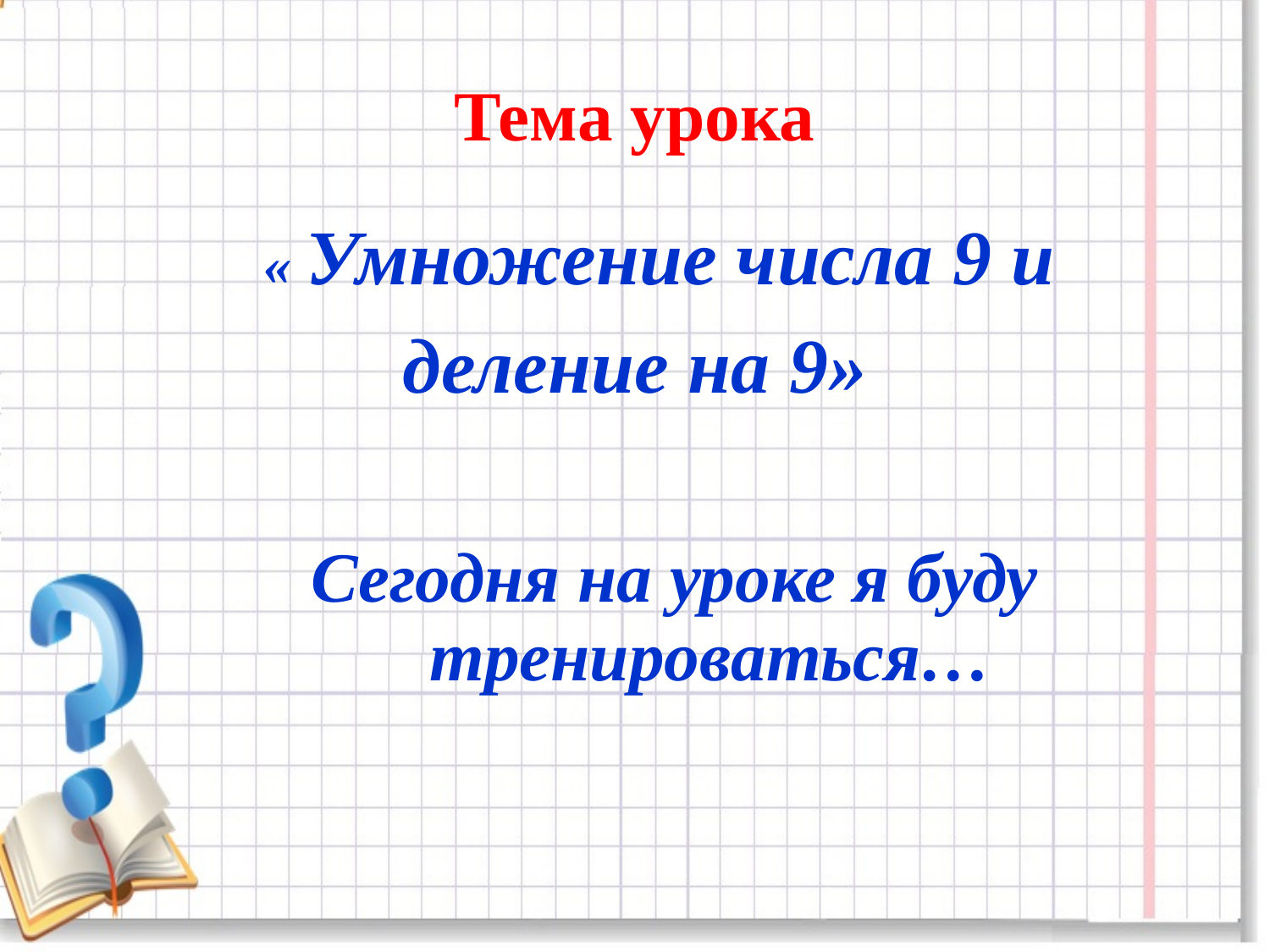

# Тема урока

  « Умножение числа 9 и
деление на 9»

Сегодня на уроке я буду тренироваться…